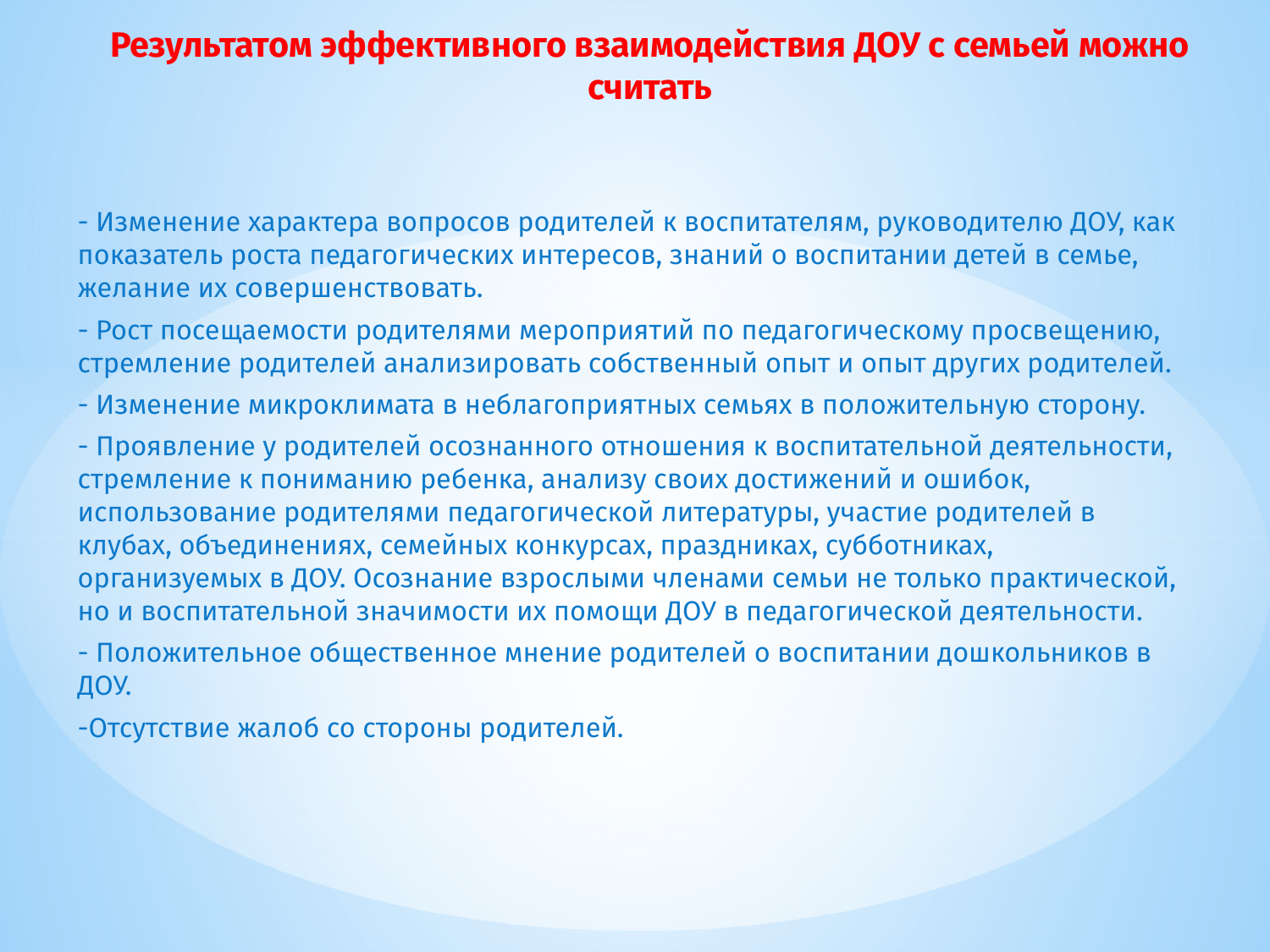

# Результатом эффективного взаимодействия ДОУ с семьей можно считать

- Изменение характера вопросов родителей к воспитателям, руководителю ДОУ, как показатель роста педагогических интересов, знаний о воспитании детей в семье, желание их совершенствовать.
- Рост посещаемости родителями мероприятий по педагогическому просвещению, стремление родителей анализировать собственный опыт и опыт других родителей.
- Изменение микроклимата в неблагоприятных семьях в положительную сторону.
- Проявление у родителей осознанного отношения к воспитательной деятельности, стремление к пониманию ребенка, анализу своих достижений и ошибок, использование родителями педагогической литературы, участие родителей в клубах, объединениях, семейных конкурсах, праздниках, субботниках, организуемых в ДОУ. Осознание взрослыми членами семьи не только практической, но и воспитательной значимости их помощи ДОУ в педагогической деятельности.
- Положительное общественное мнение родителей о воспитании дошкольников в ДОУ.
-Отсутствие жалоб со стороны родителей.